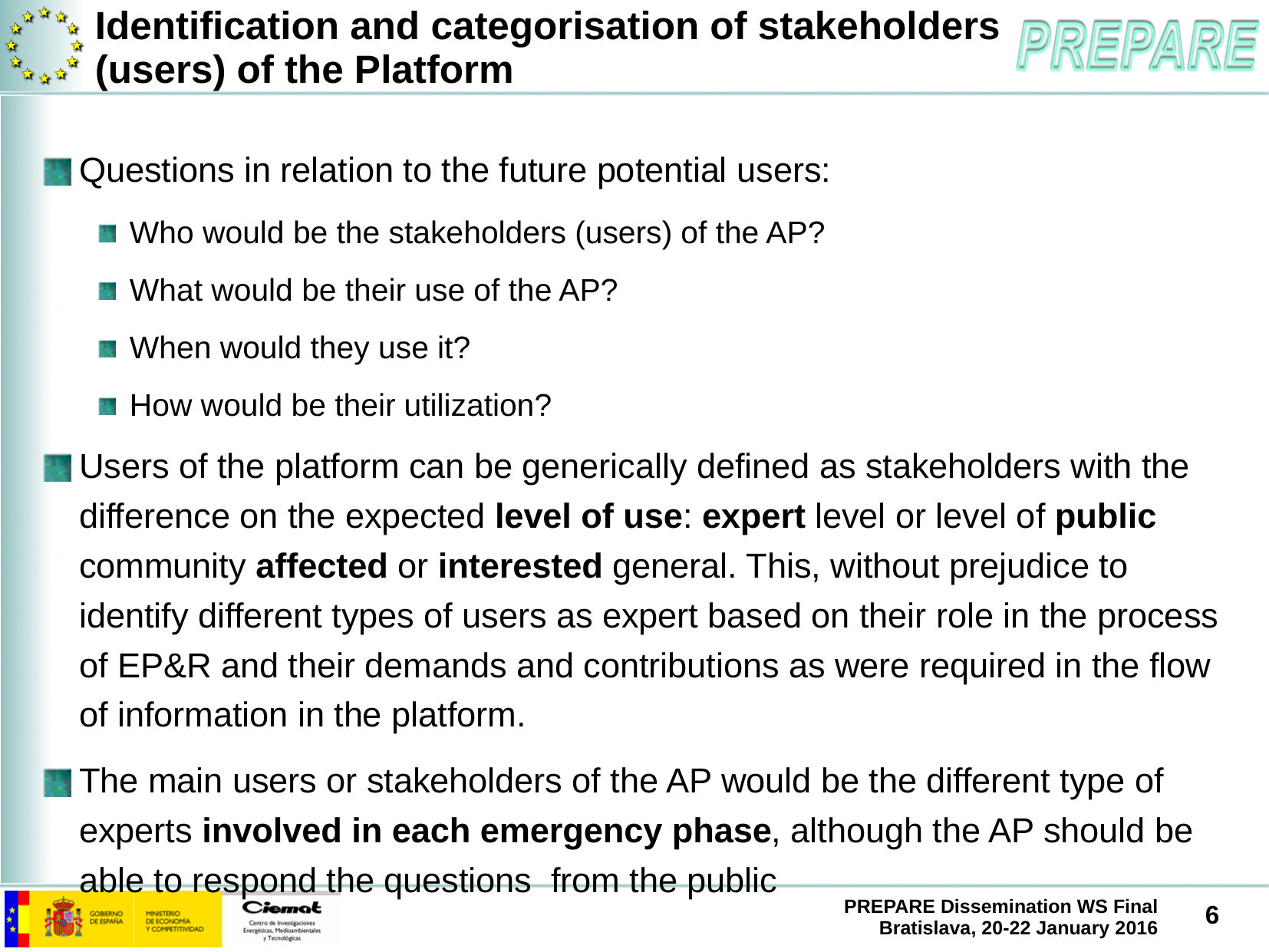

# Identification and categorisation of stakeholders (users) of the Platform
Questions in relation to the future potential users:
Who would be the stakeholders (users) of the AP?
What would be their use of the AP?
When would they use it?
How would be their utilization?
Users of the platform can be generically defined as stakeholders with the difference on the expected level of use: expert level or level of public community affected or interested general. This, without prejudice to identify different types of users as expert based on their role in the process of EP&R and their demands and contributions as were required in the flow of information in the platform.
The main users or stakeholders of the AP would be the different type of experts involved in each emergency phase, although the AP should be able to respond the questions  from the public